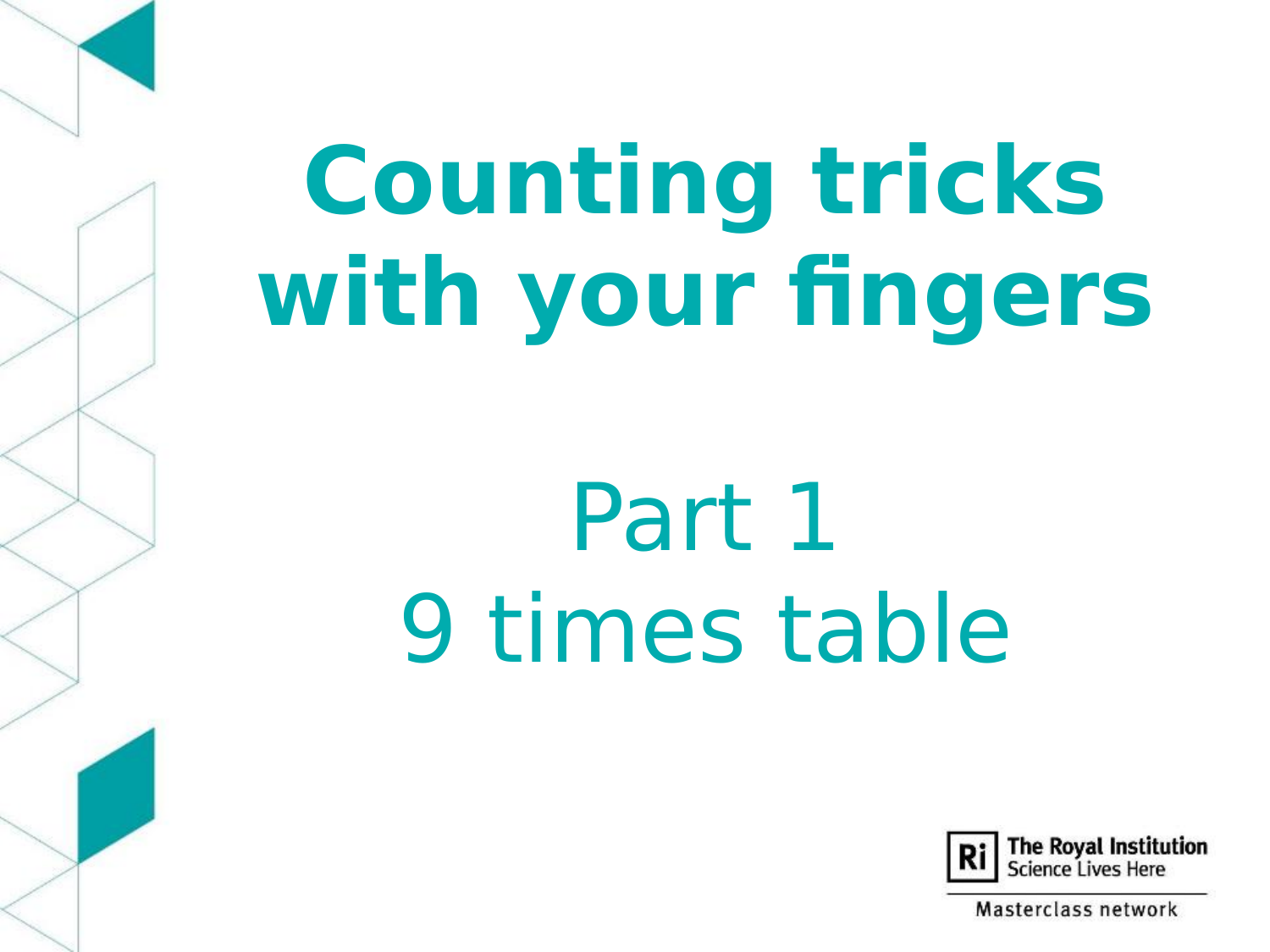

Counting tricks with your fingers

Part 1
9 times table